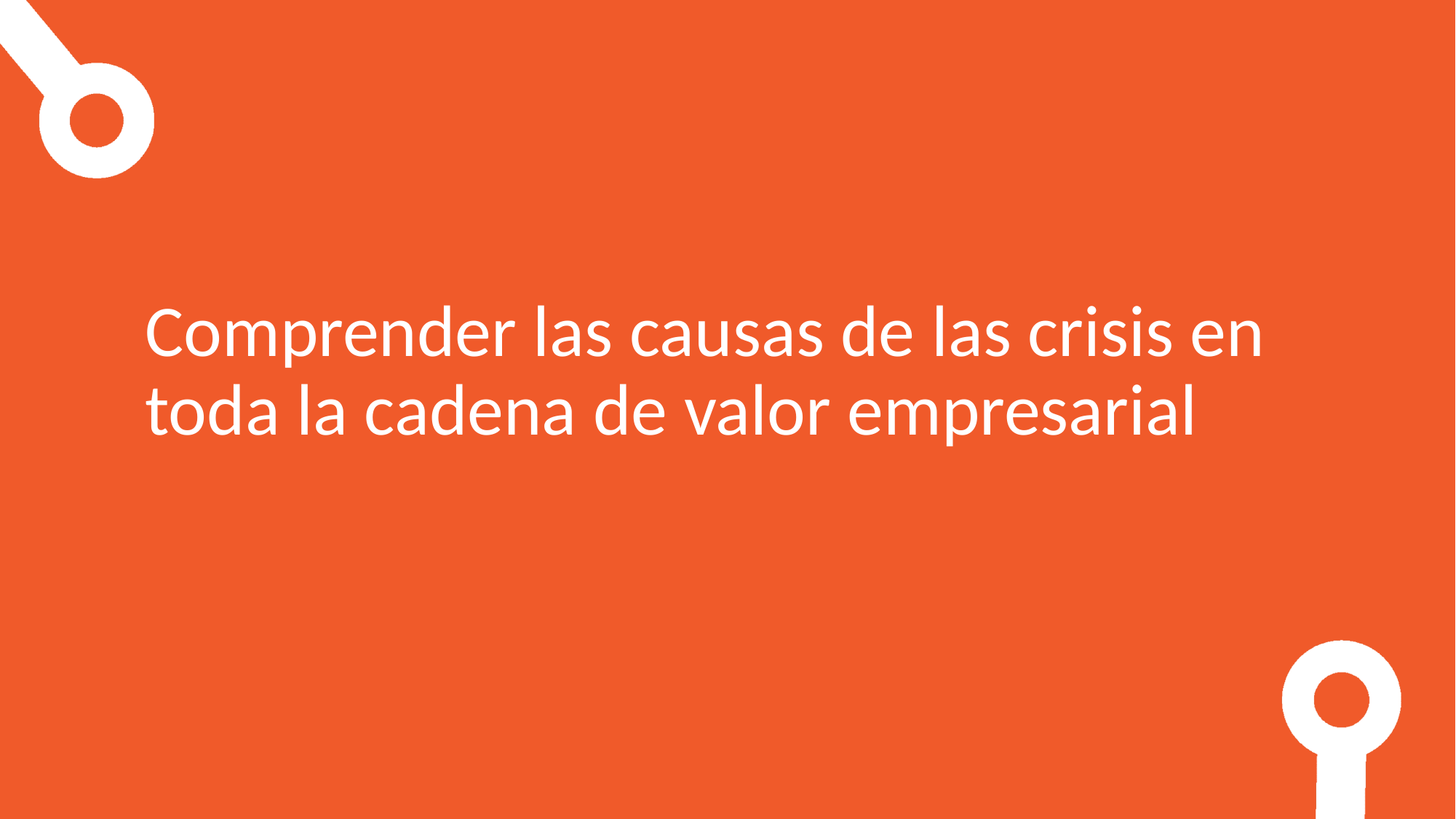

Comprender las causas de las crisis en toda la cadena de valor empresarial